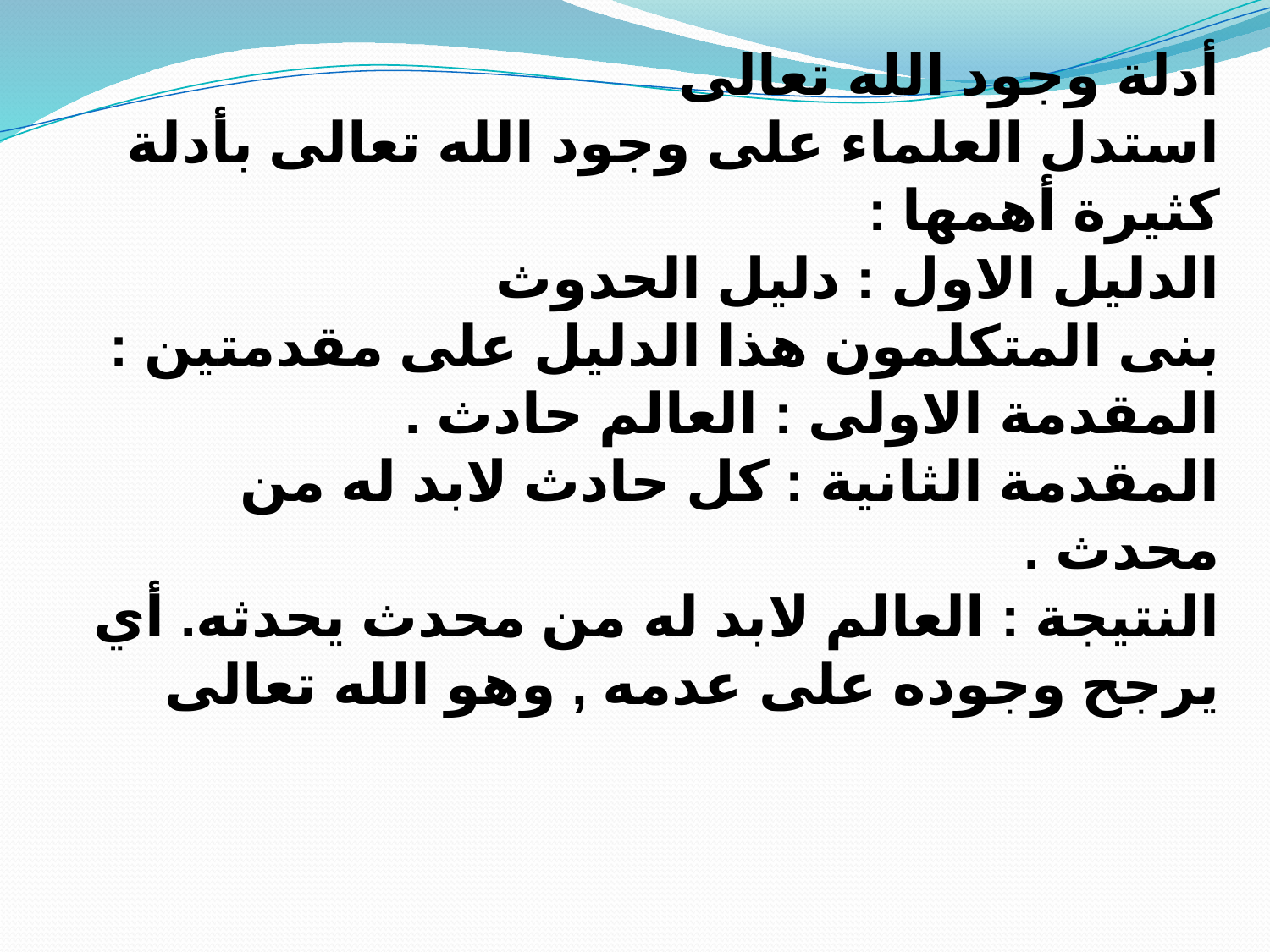

# أدلة وجود الله تعالى استدل العلماء على وجود الله تعالى بأدلة كثيرة أهمها : الدليل الاول : دليل الحدوث بنى المتكلمون هذا الدليل على مقدمتين : المقدمة الاولى : العالم حادث . المقدمة الثانية : كل حادث لابد له من محدث . النتيجة : العالم لابد له من محدث يحدثه. أي يرجح وجوده على عدمه , وهو الله تعالى